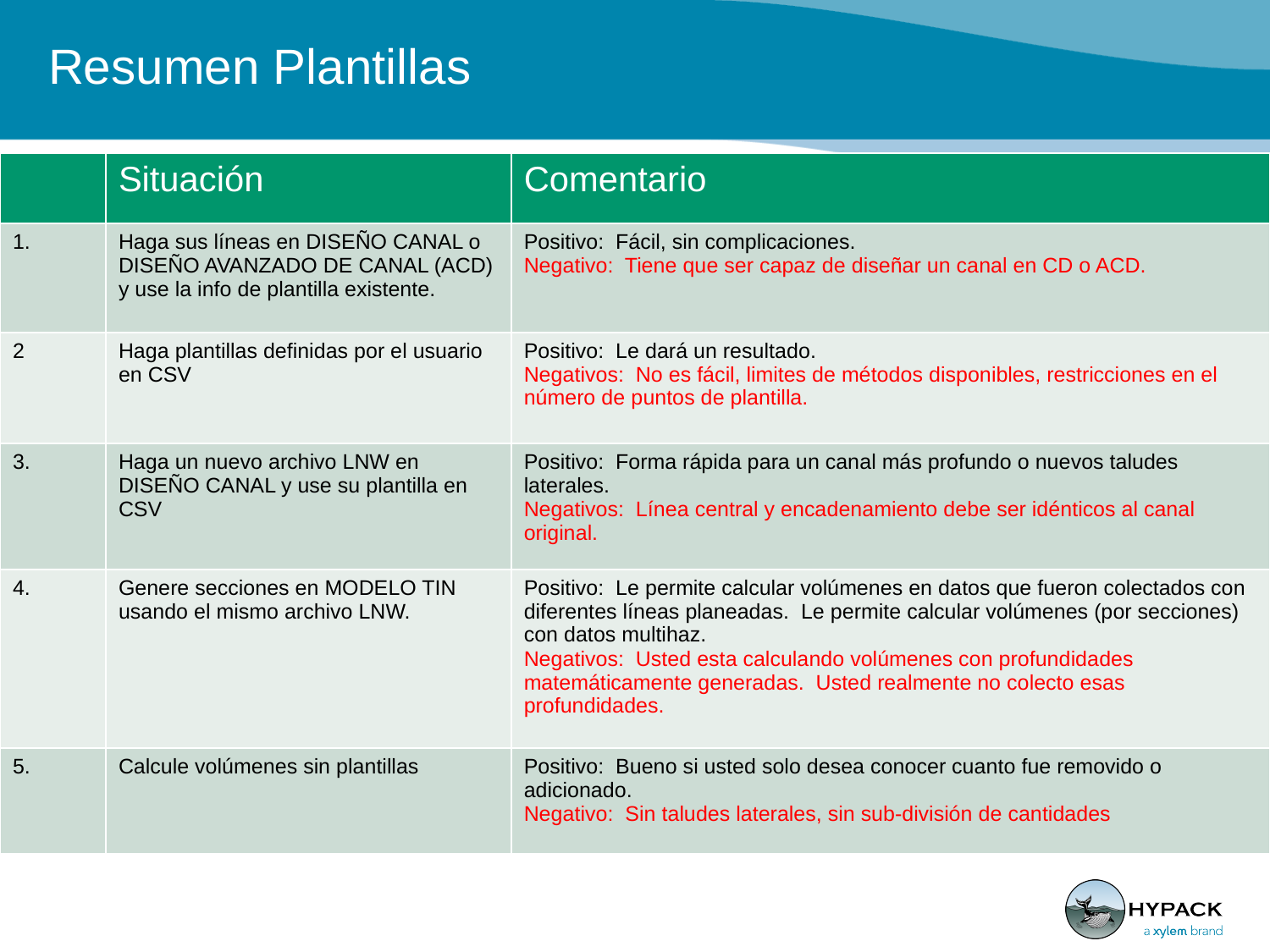

# Resumen Plantillas
|  | Situación | Comentario |
| --- | --- | --- |
| 1. | Haga sus líneas en DISEÑO CANAL o DISEÑO AVANZADO DE CANAL (ACD) y use la info de plantilla existente. | Positivo: Fácil, sin complicaciones. Negativo: Tiene que ser capaz de diseñar un canal en CD o ACD. |
| 2 | Haga plantillas definidas por el usuario en CSV | Positivo: Le dará un resultado. Negativos: No es fácil, limites de métodos disponibles, restricciones en el número de puntos de plantilla. |
| 3. | Haga un nuevo archivo LNW en DISEÑO CANAL y use su plantilla en CSV | Positivo: Forma rápida para un canal más profundo o nuevos taludes laterales. Negativos: Línea central y encadenamiento debe ser idénticos al canal original. |
| 4. | Genere secciones en MODELO TIN usando el mismo archivo LNW. | Positivo: Le permite calcular volúmenes en datos que fueron colectados con diferentes líneas planeadas. Le permite calcular volúmenes (por secciones) con datos multihaz. Negativos: Usted esta calculando volúmenes con profundidades matemáticamente generadas. Usted realmente no colecto esas profundidades. |
| 5. | Calcule volúmenes sin plantillas | Positivo: Bueno si usted solo desea conocer cuanto fue removido o adicionado. Negativo: Sin taludes laterales, sin sub-división de cantidades |